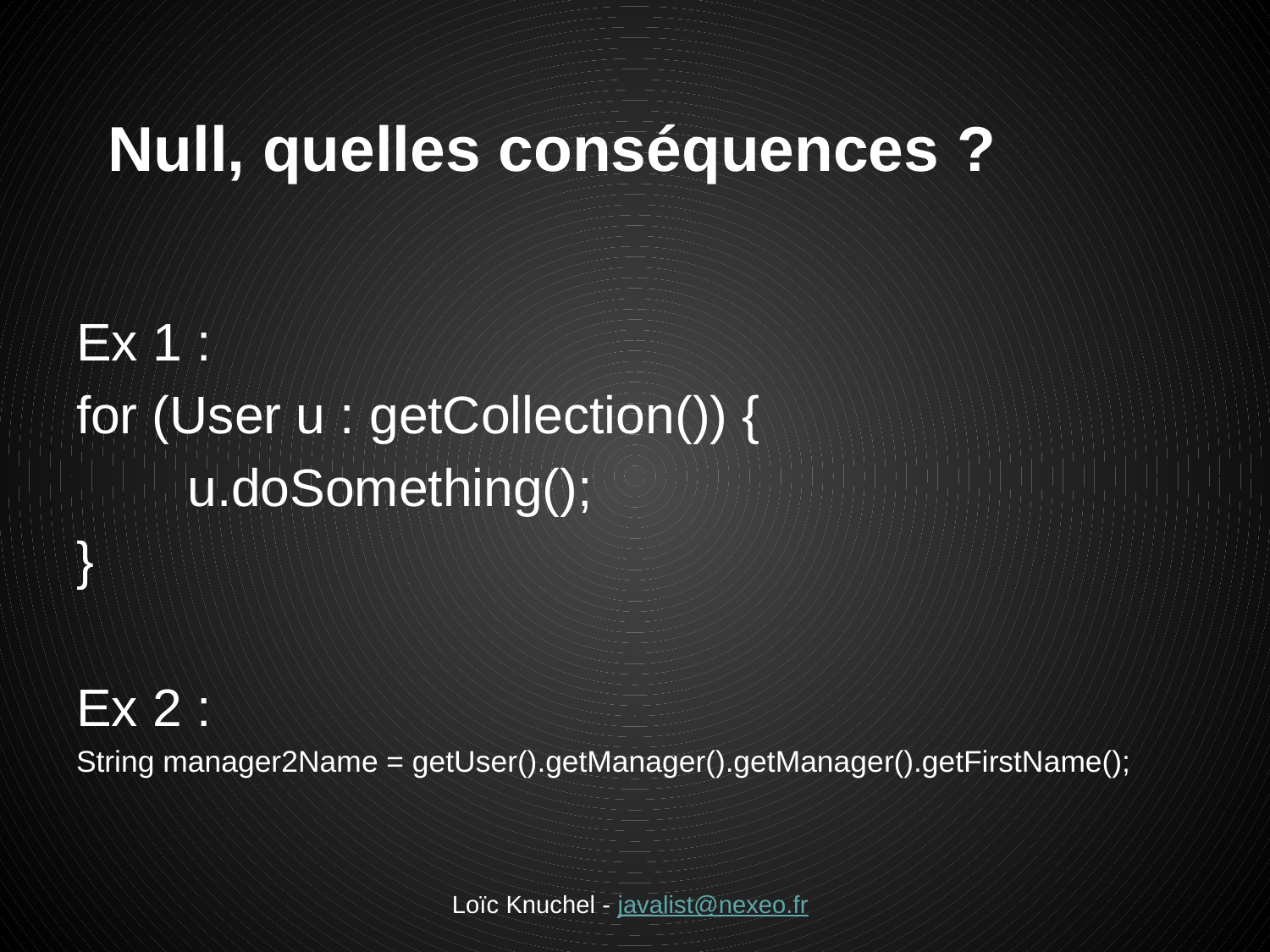

# Null, quelles conséquences ?

Ex 1 :
for (User u : getCollection()) {
u.doSomething();
}

Ex 2 :
String manager2Name = getUser().getManager().getManager().getFirstName();

Loïc Knuchel - javalist@nexeo.fr